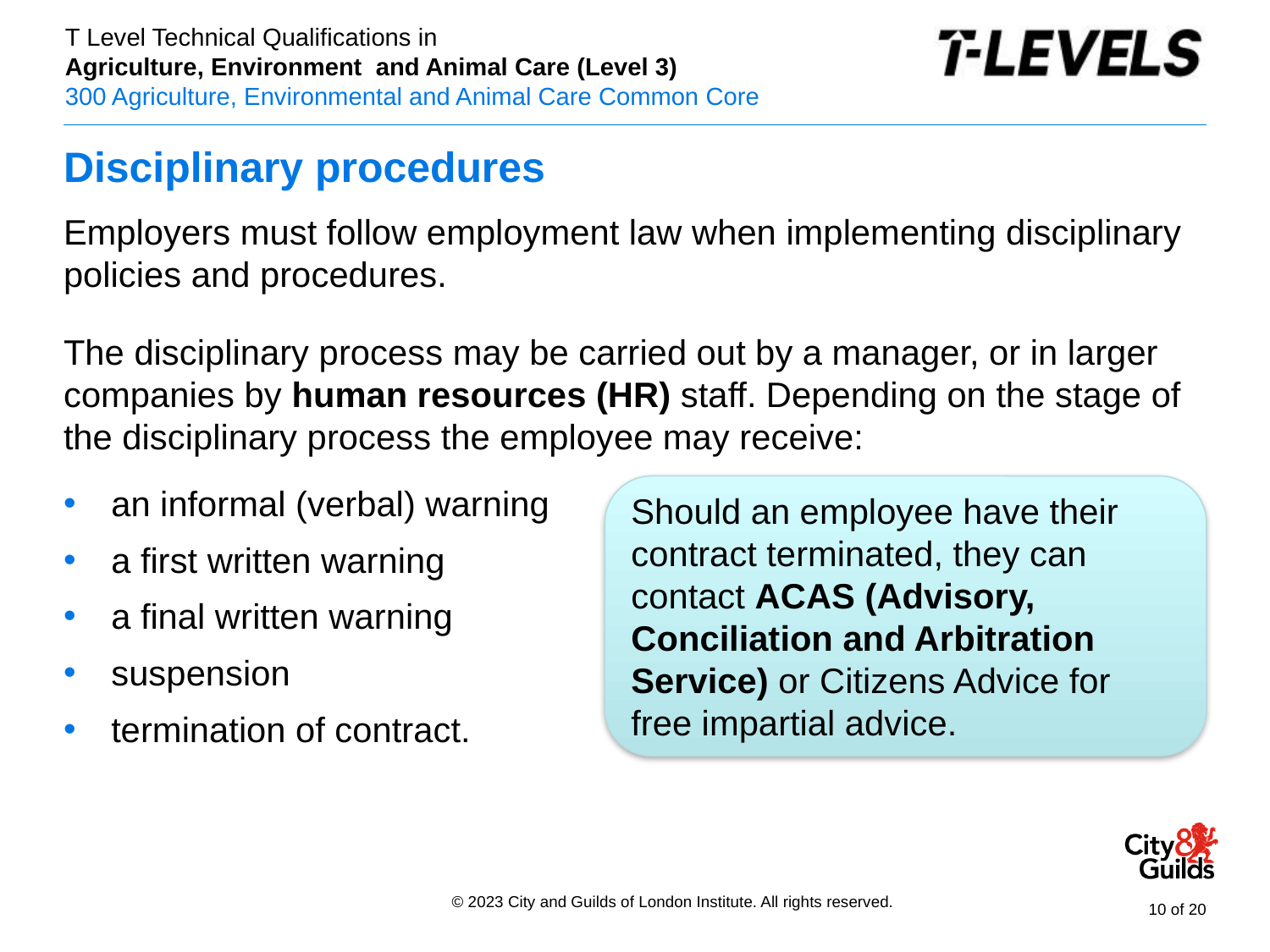

# Disciplinary procedures
Employers must follow employment law when implementing disciplinary policies and procedures.
The disciplinary process may be carried out by a manager, or in larger companies by human resources (HR) staff. Depending on the stage of the disciplinary process the employee may receive:
an informal (verbal) warning
a first written warning
a final written warning
suspension
termination of contract.

Should an employee have their contract terminated, they can contact ACAS (Advisory, Conciliation and Arbitration Service) or Citizens Advice for free impartial advice.